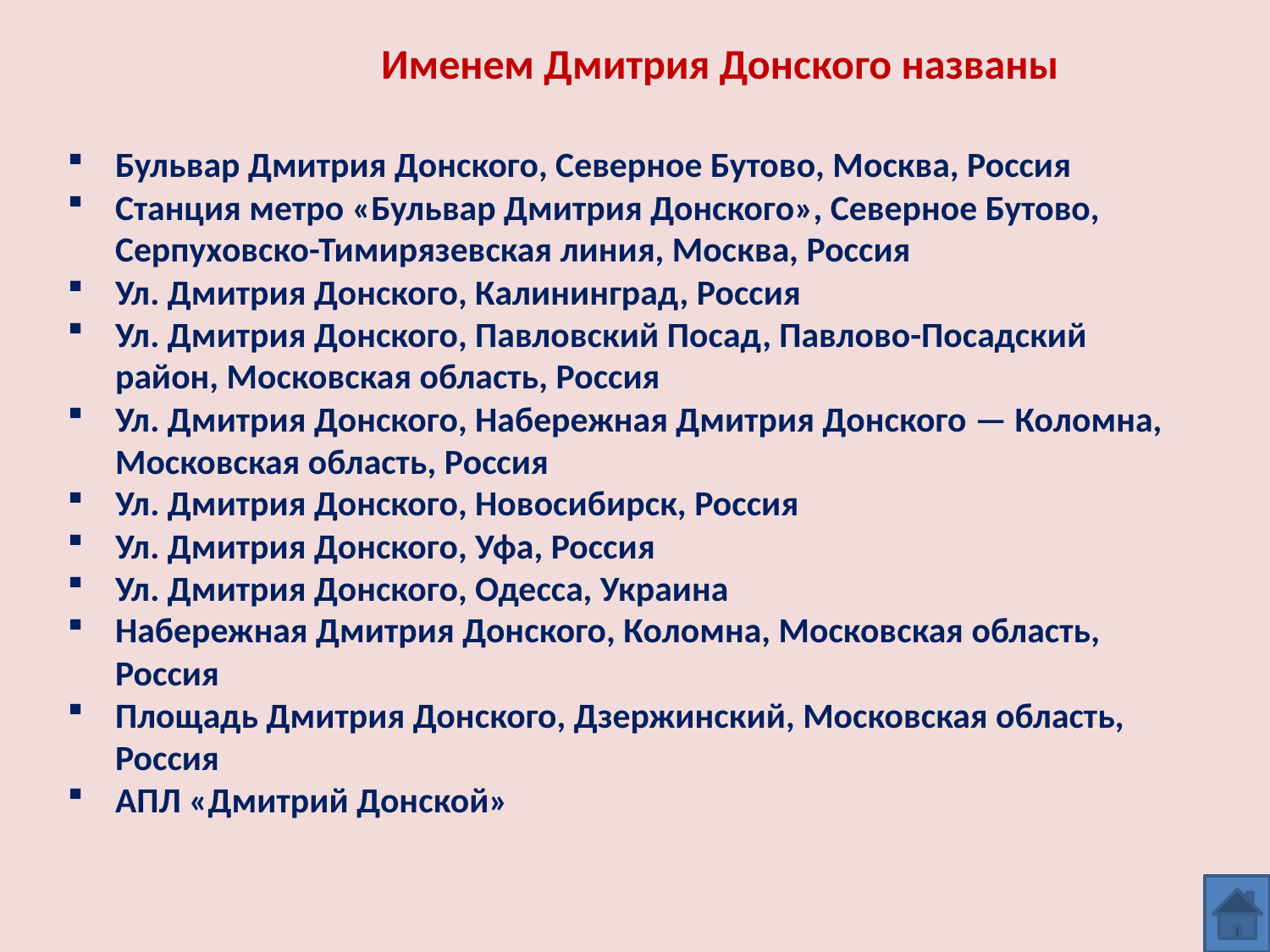

Именем Дмитрия Донского названы
Бульвар Дмитрия Донского, Северное Бутово, Москва, Россия
Станция метро «Бульвар Дмитрия Донского», Северное Бутово, Серпуховско-Тимирязевская линия, Москва, Россия
Ул. Дмитрия Донского, Калининград, Россия
Ул. Дмитрия Донского, Павловский Посад, Павлово-Посадский район, Московская область, Россия
Ул. Дмитрия Донского, Набережная Дмитрия Донского — Коломна, Московская область, Россия
Ул. Дмитрия Донского, Новосибирск, Россия
Ул. Дмитрия Донского, Уфа, Россия
Ул. Дмитрия Донского, Одесса, Украина
Набережная Дмитрия Донского, Коломна, Московская область, Россия
Площадь Дмитрия Донского, Дзержинский, Московская область, Россия
АПЛ «Дмитрий Донской»